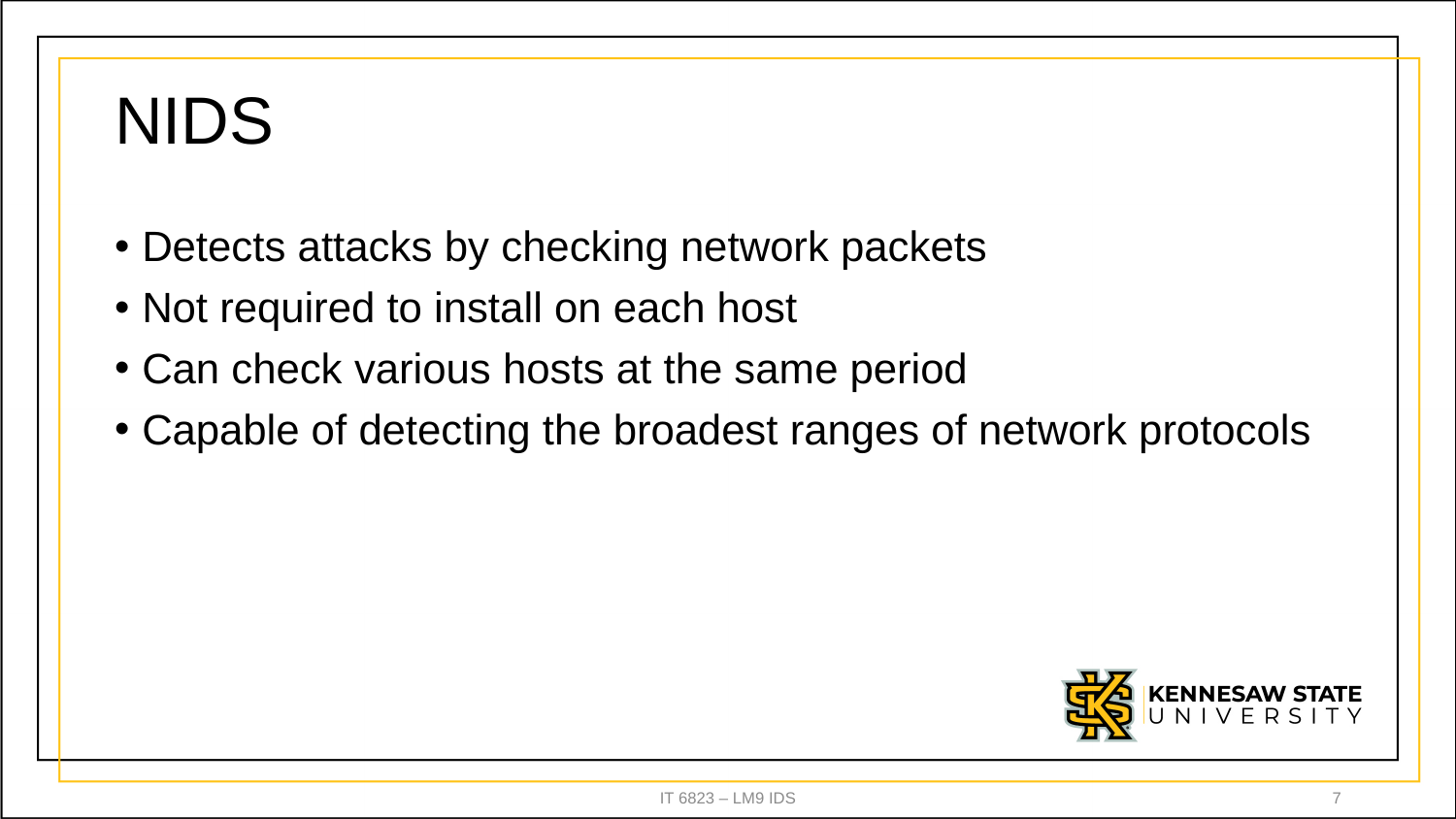

# NIDS
Detects attacks by checking network packets
Not required to install on each host
Can check various hosts at the same period
Capable of detecting the broadest ranges of network protocols
IT 6823 – LM9 IDS
7